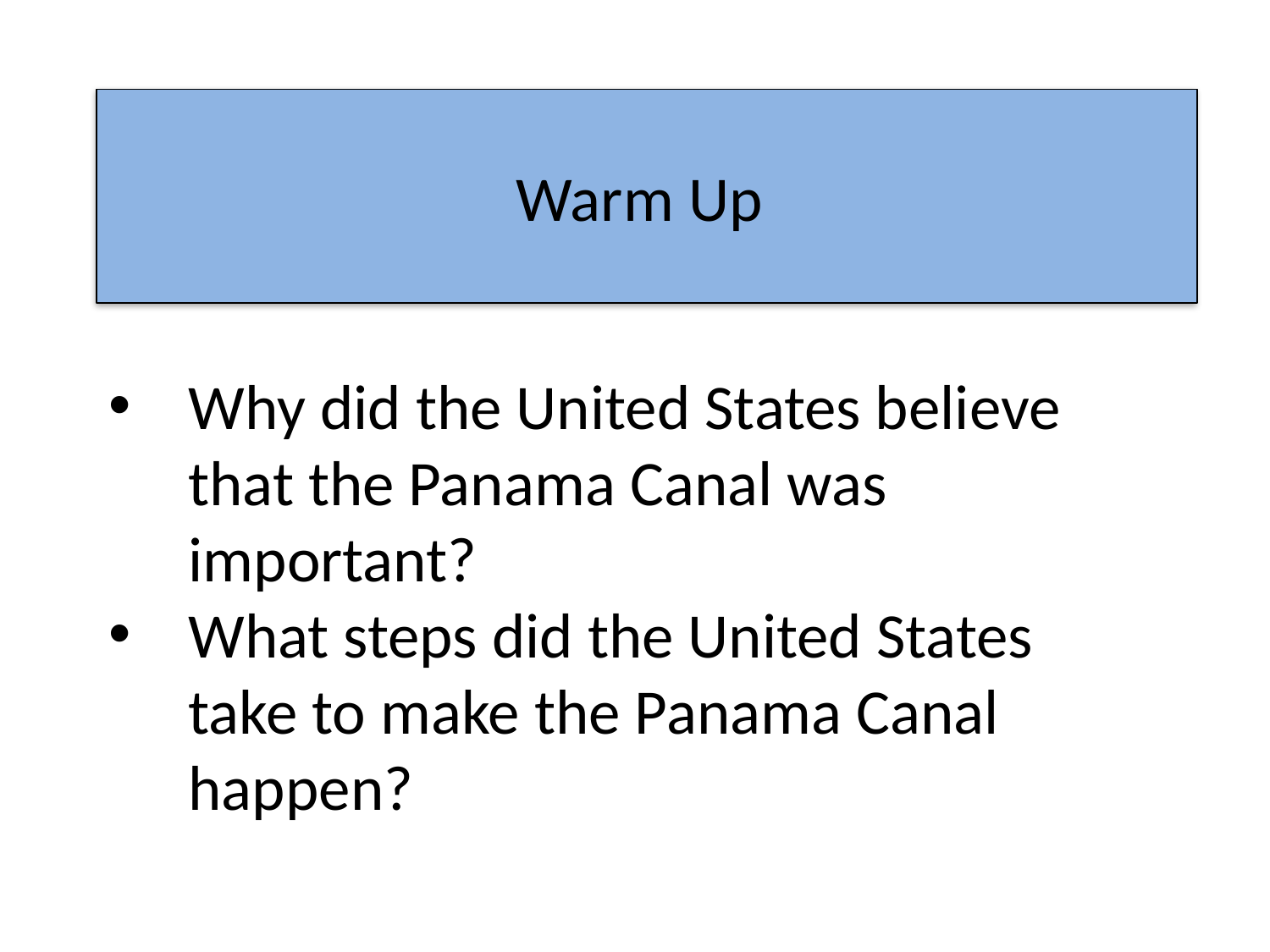

Warm Up
Why did the United States believe that the Panama Canal was important?
What steps did the United States take to make the Panama Canal happen?